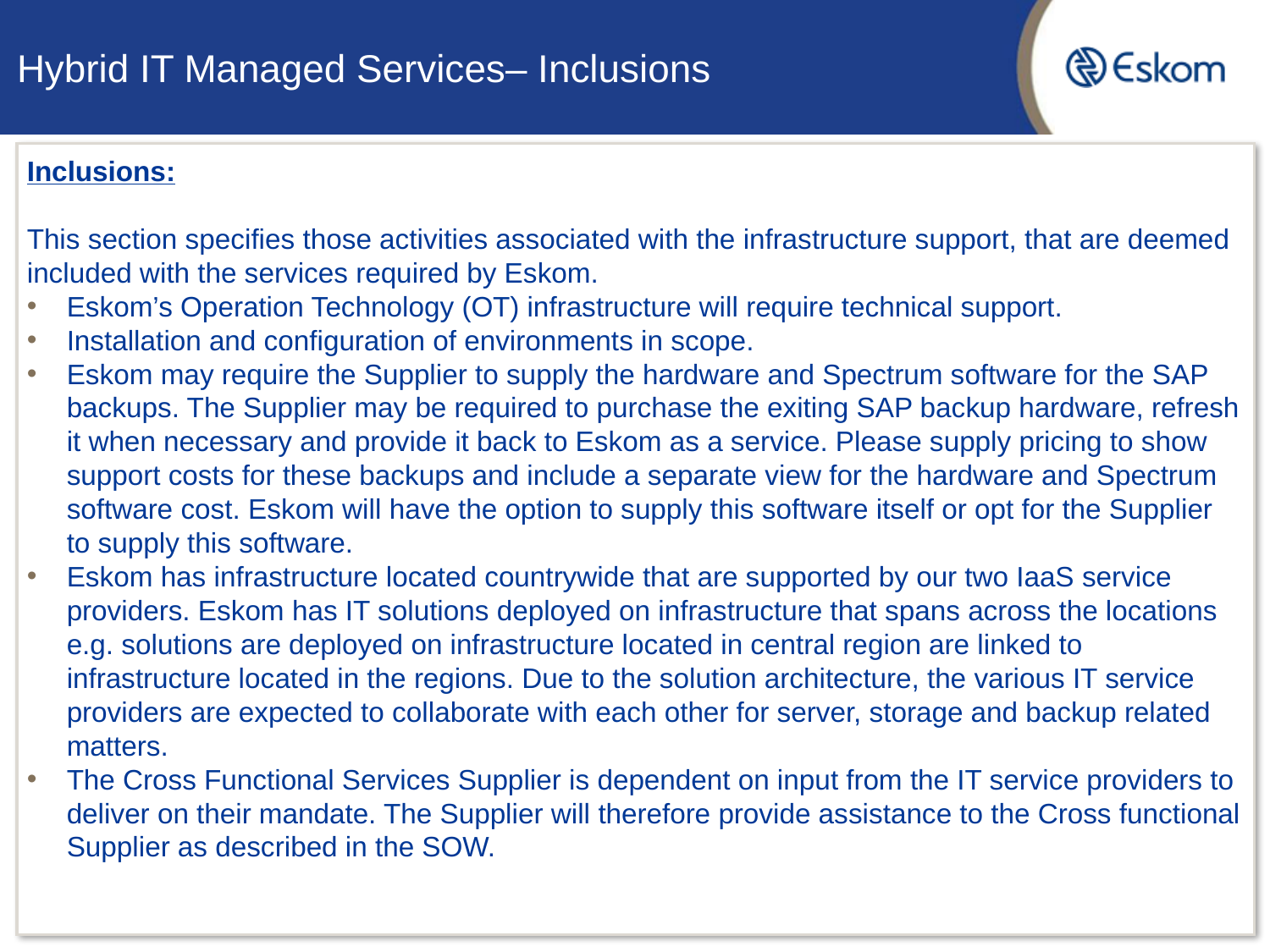

# Hybrid IT Managed Services– Inclusions
Inclusions:

This section specifies those activities associated with the infrastructure support, that are deemed included with the services required by Eskom.
Eskom’s Operation Technology (OT) infrastructure will require technical support.
Installation and configuration of environments in scope.
Eskom may require the Supplier to supply the hardware and Spectrum software for the SAP backups. The Supplier may be required to purchase the exiting SAP backup hardware, refresh it when necessary and provide it back to Eskom as a service. Please supply pricing to show support costs for these backups and include a separate view for the hardware and Spectrum software cost. Eskom will have the option to supply this software itself or opt for the Supplier to supply this software.
Eskom has infrastructure located countrywide that are supported by our two IaaS service providers. Eskom has IT solutions deployed on infrastructure that spans across the locations e.g. solutions are deployed on infrastructure located in central region are linked to infrastructure located in the regions. Due to the solution architecture, the various IT service providers are expected to collaborate with each other for server, storage and backup related matters.
The Cross Functional Services Supplier is dependent on input from the IT service providers to deliver on their mandate. The Supplier will therefore provide assistance to the Cross functional Supplier as described in the SOW.